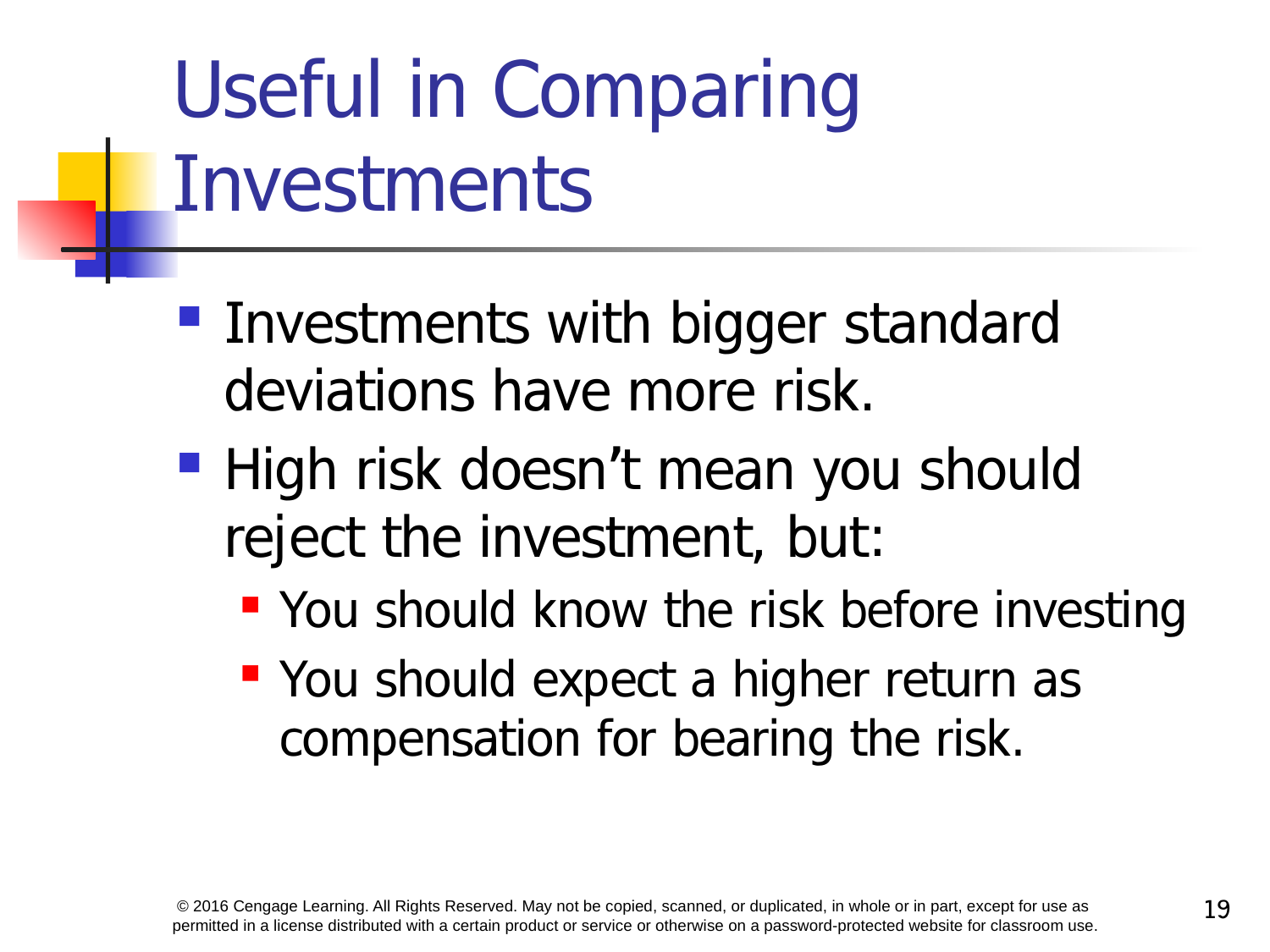

# Useful in Comparing Investments
Investments with bigger standard deviations have more risk.
High risk doesn’t mean you should reject the investment, but:
You should know the risk before investing
You should expect a higher return as compensation for bearing the risk.
19